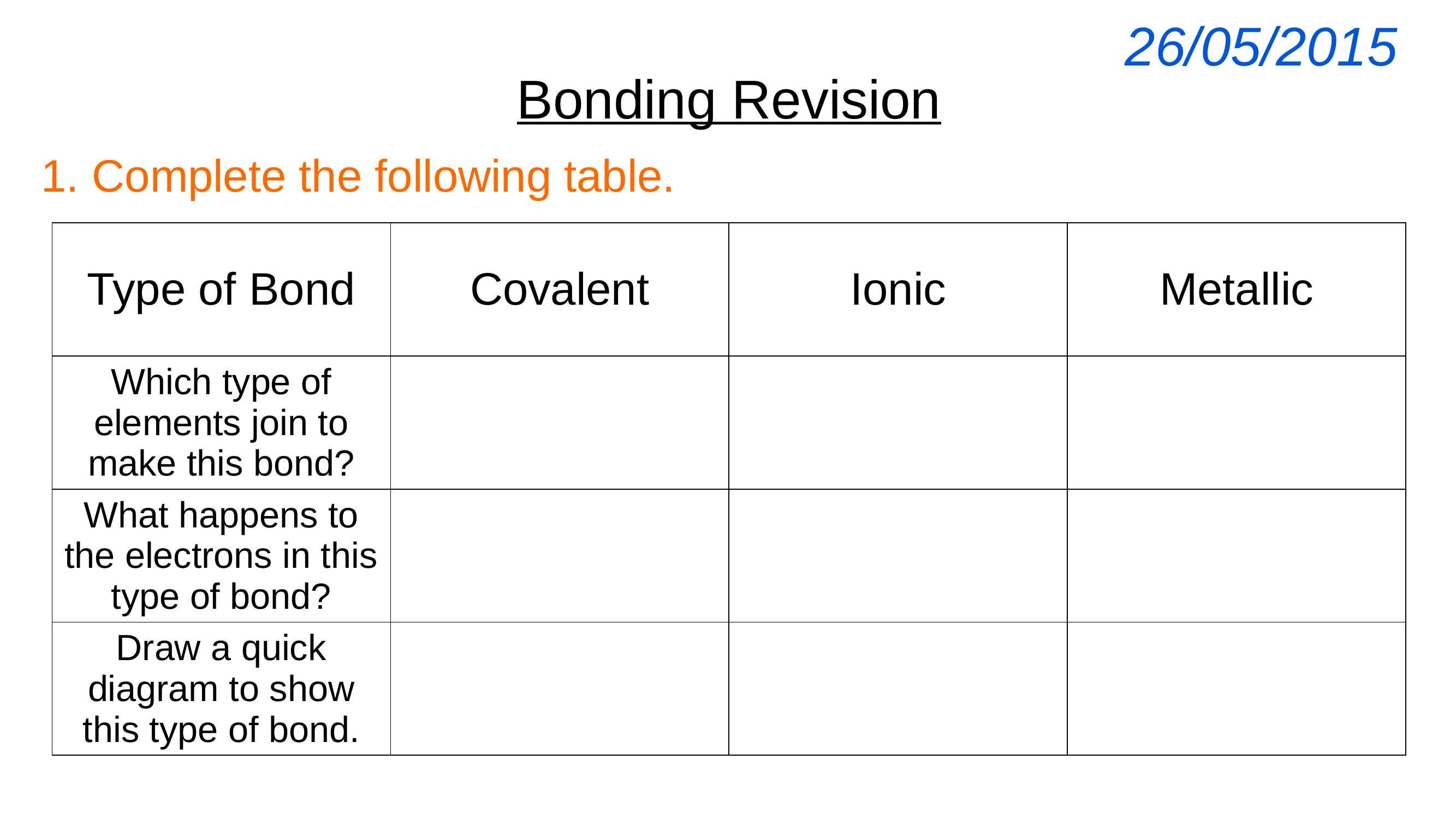

| 26/05/2015 |
| --- |
Bonding Revision
Complete the following table.
| Type of Bond | Covalent | Ionic | Metallic |
| --- | --- | --- | --- |
| Which type of elements join to make this bond? |  |  |  |
| What happens to the electrons in this type of bond? |  |  |  |
| Draw a quick diagram to show this type of bond. |  |  |  |